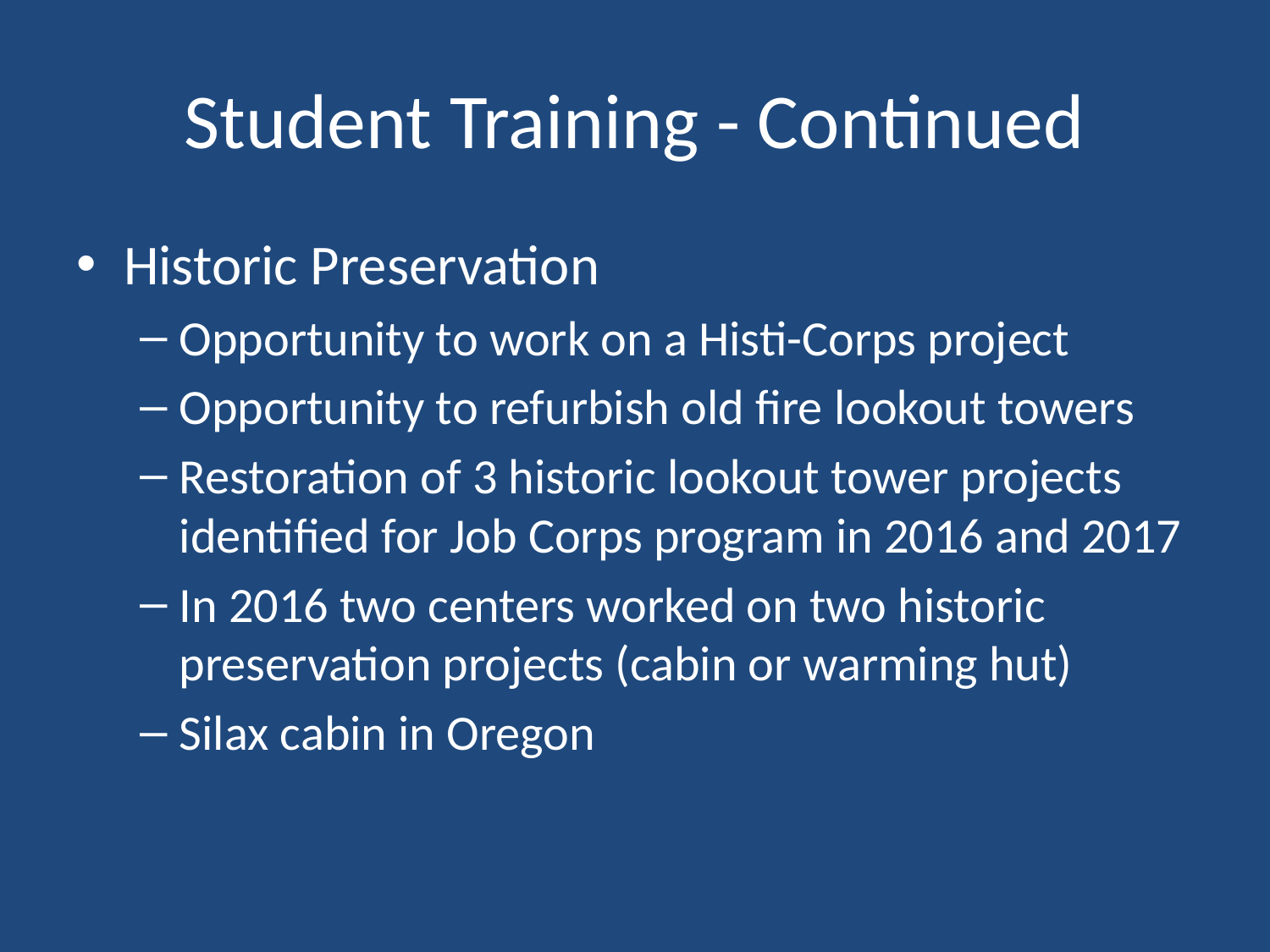

# Student Training - Continued
Historic Preservation
Opportunity to work on a Histi-Corps project
Opportunity to refurbish old fire lookout towers
Restoration of 3 historic lookout tower projects identified for Job Corps program in 2016 and 2017
In 2016 two centers worked on two historic preservation projects (cabin or warming hut)
Silax cabin in Oregon